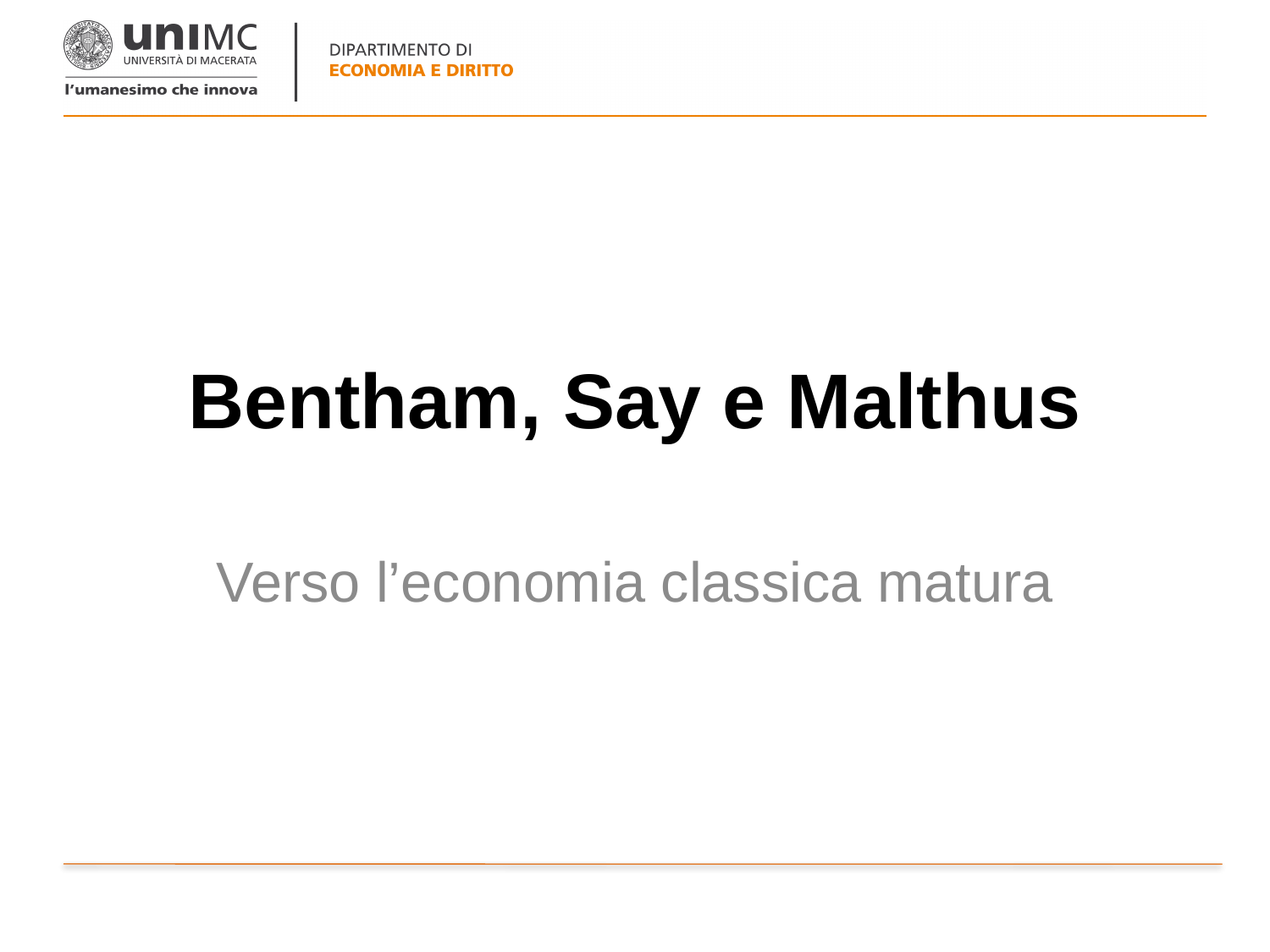

# Bentham, Say e Malthus
Verso l’economia classica matura